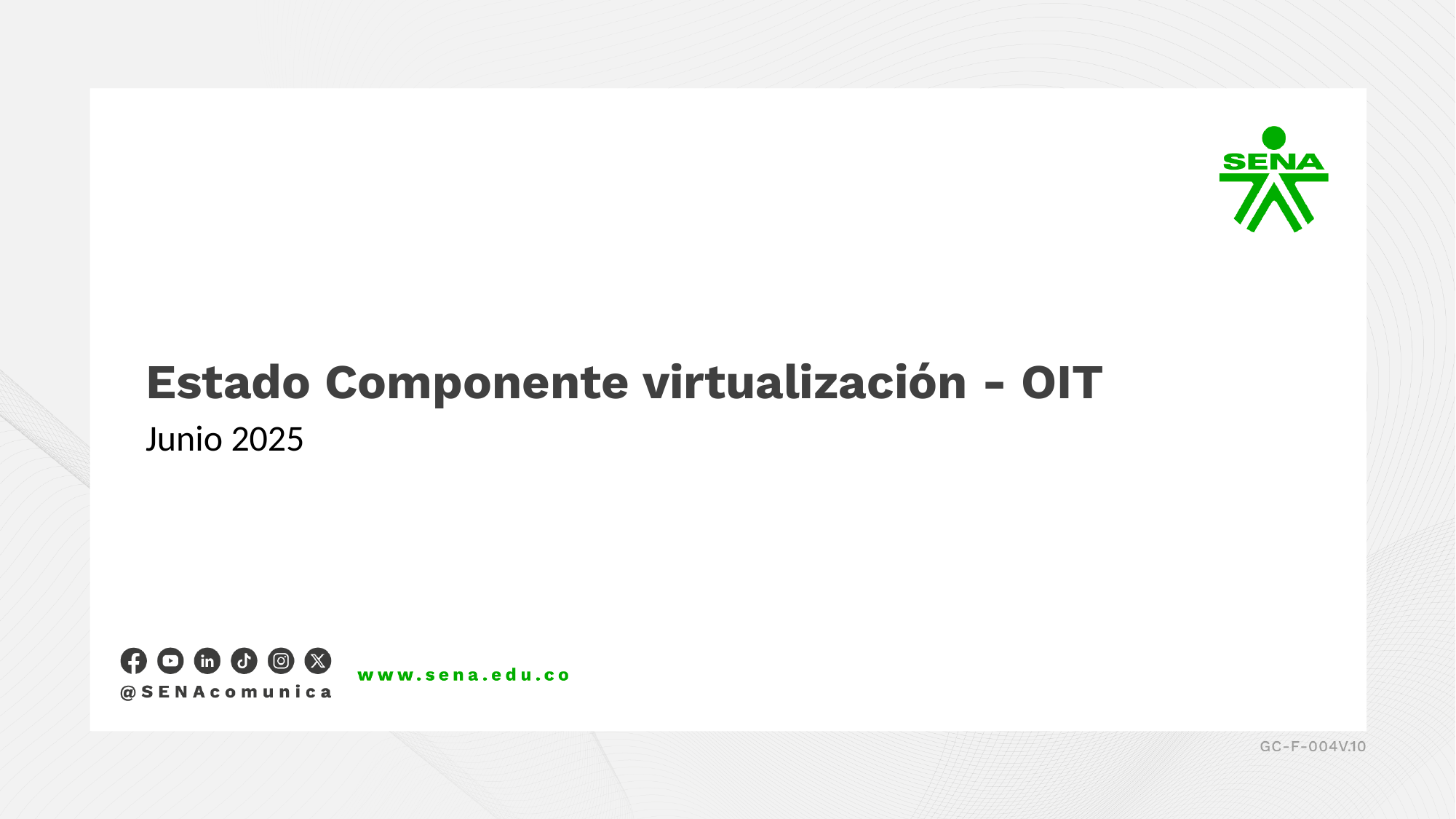

Estado Componente virtualización - OIT
Junio 2025